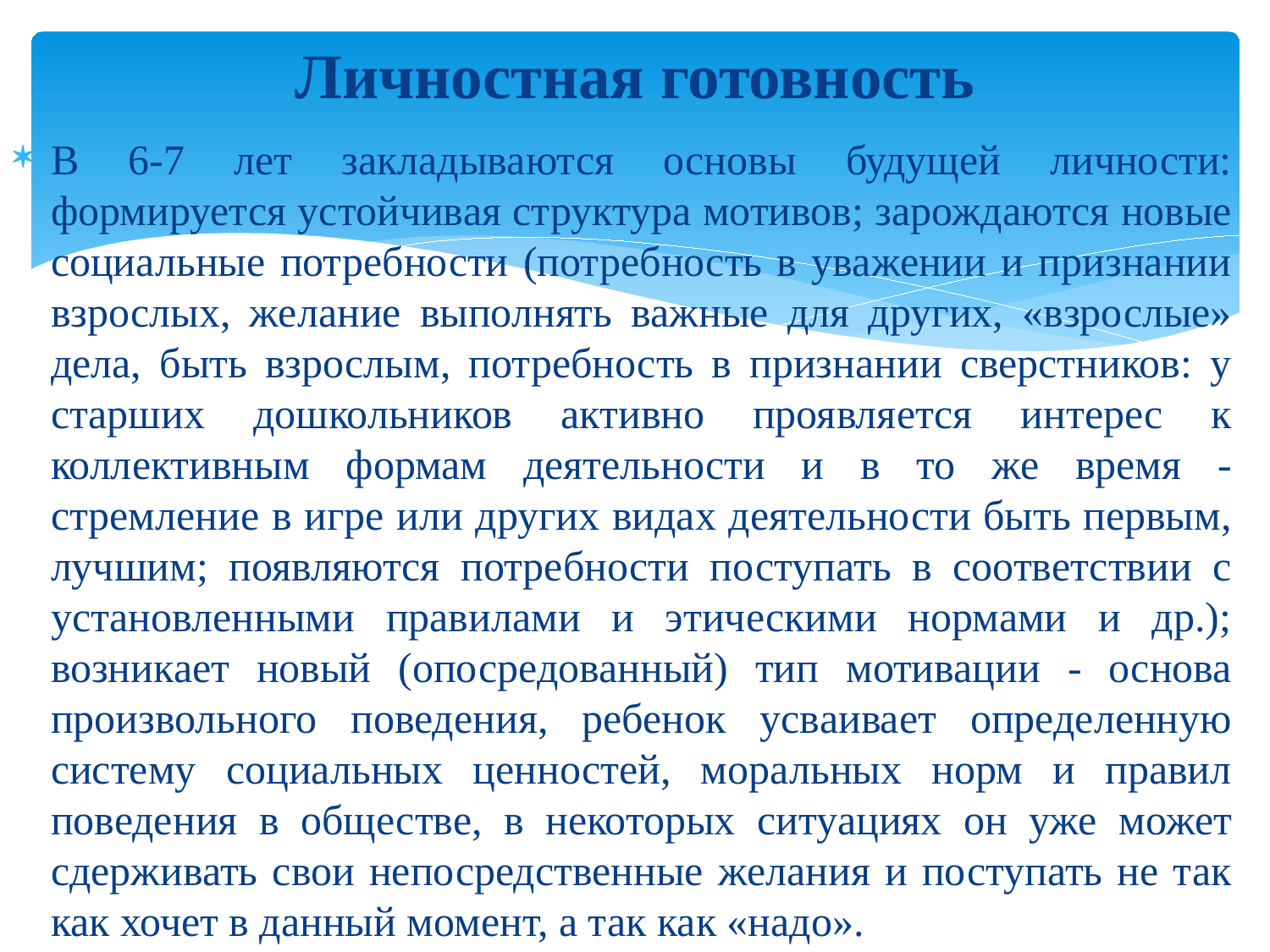

# Личностная готовность
В 6-7 лет закладываются основы будущей личности: формируется устойчивая структура мотивов; зарождаются новые социальные потребности (потребность в уважении и признании взрослых, желание выполнять важные для других, «взрослые» дела, быть взрослым, потребность в признании сверстников: у старших дошкольников активно проявляется интерес к коллективным формам деятельности и в то же время - стремление в игре или других видах деятельности быть первым, лучшим; появляются потребности поступать в соответствии с установленными правилами и этическими нормами и др.); возникает новый (опосредованный) тип мотивации - основа произвольного поведения, ребенок усваивает определенную систему социальных ценностей, моральных норм и правил поведения в обществе, в некоторых ситуациях он уже может сдерживать свои непосредственные желания и поступать не так как хочет в данный момент, а так как «надо».